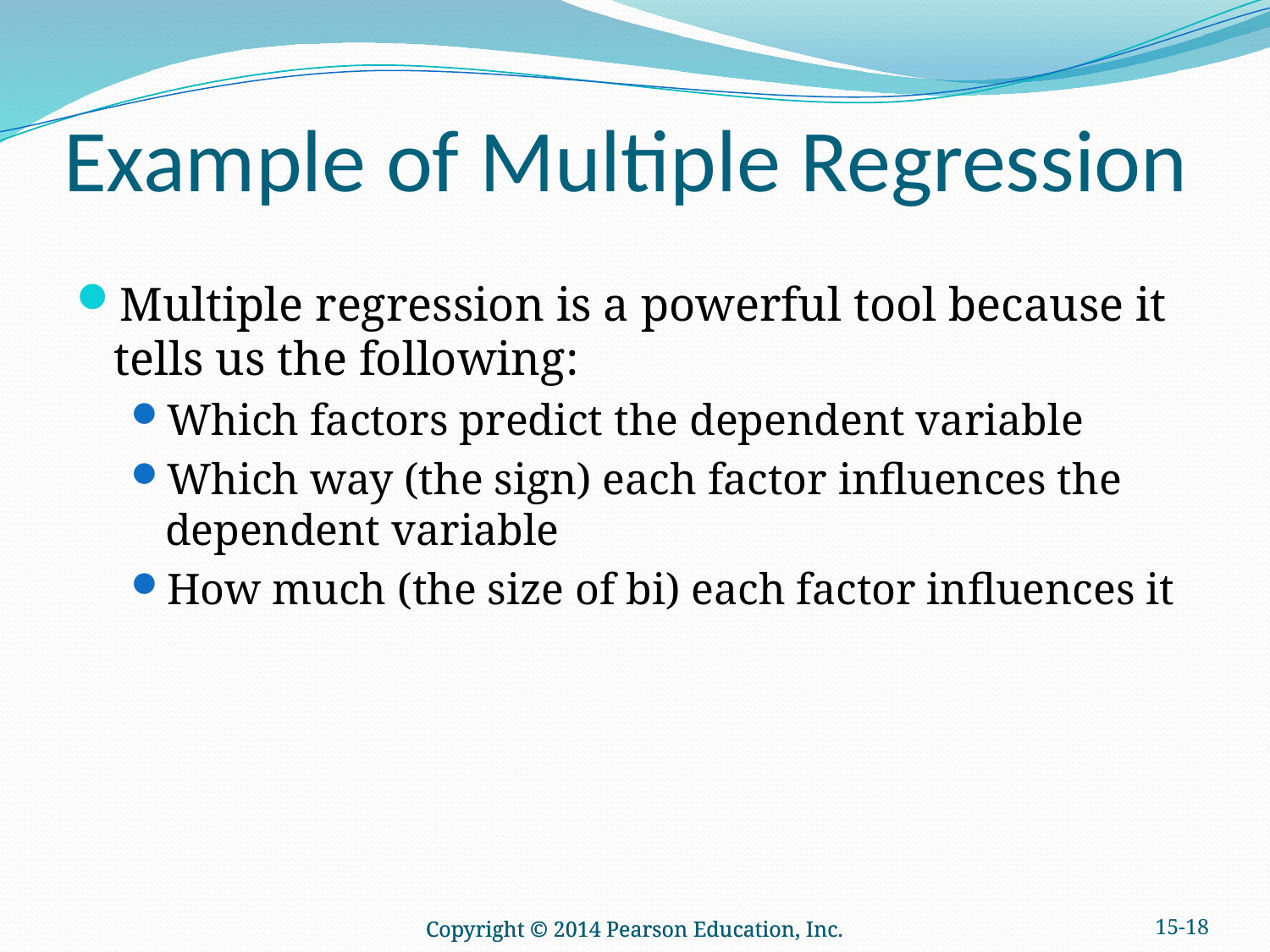

# Example of Multiple Regression
Multiple regression is a powerful tool because it tells us the following:
Which factors predict the dependent variable
Which way (the sign) each factor influences the dependent variable
How much (the size of bi) each factor influences it